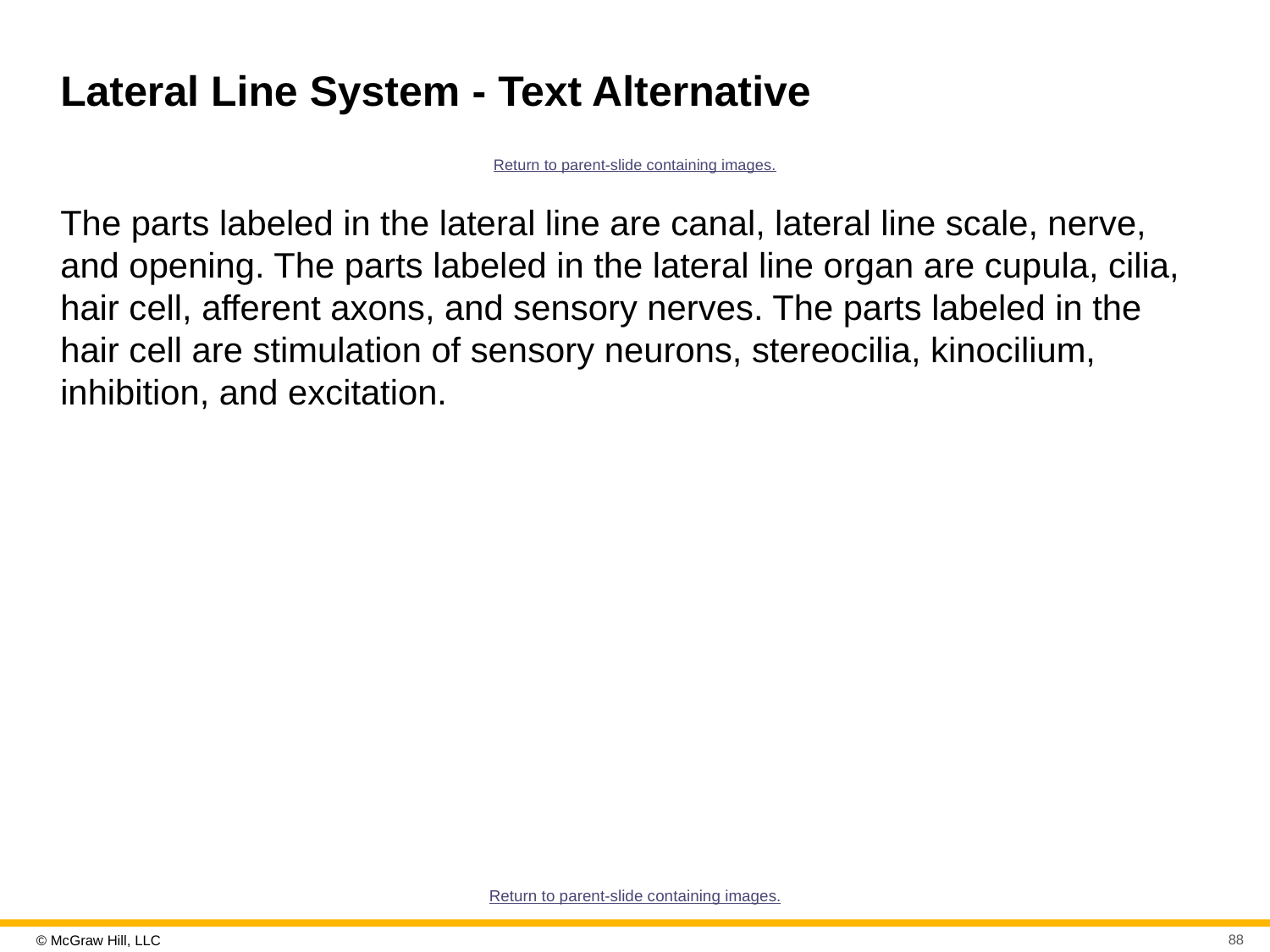

# Lateral Line System - Text Alternative
Return to parent-slide containing images.
The parts labeled in the lateral line are canal, lateral line scale, nerve, and opening. The parts labeled in the lateral line organ are cupula, cilia, hair cell, afferent axons, and sensory nerves. The parts labeled in the hair cell are stimulation of sensory neurons, stereocilia, kinocilium, inhibition, and excitation.
Return to parent-slide containing images.
88